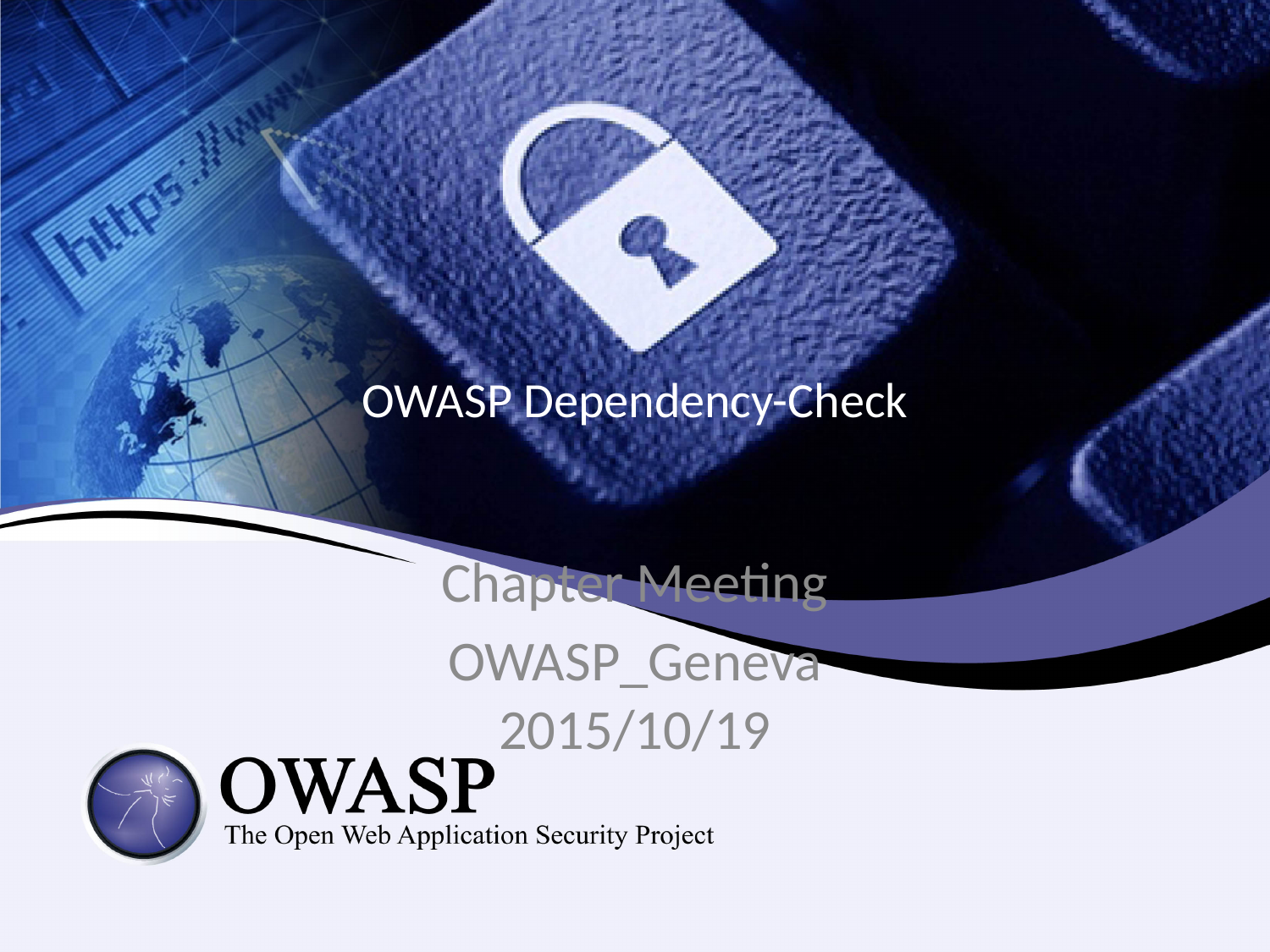

# OWASP Dependency-Check
Chapter Meeting
OWASP_Geneva
2015/10/19